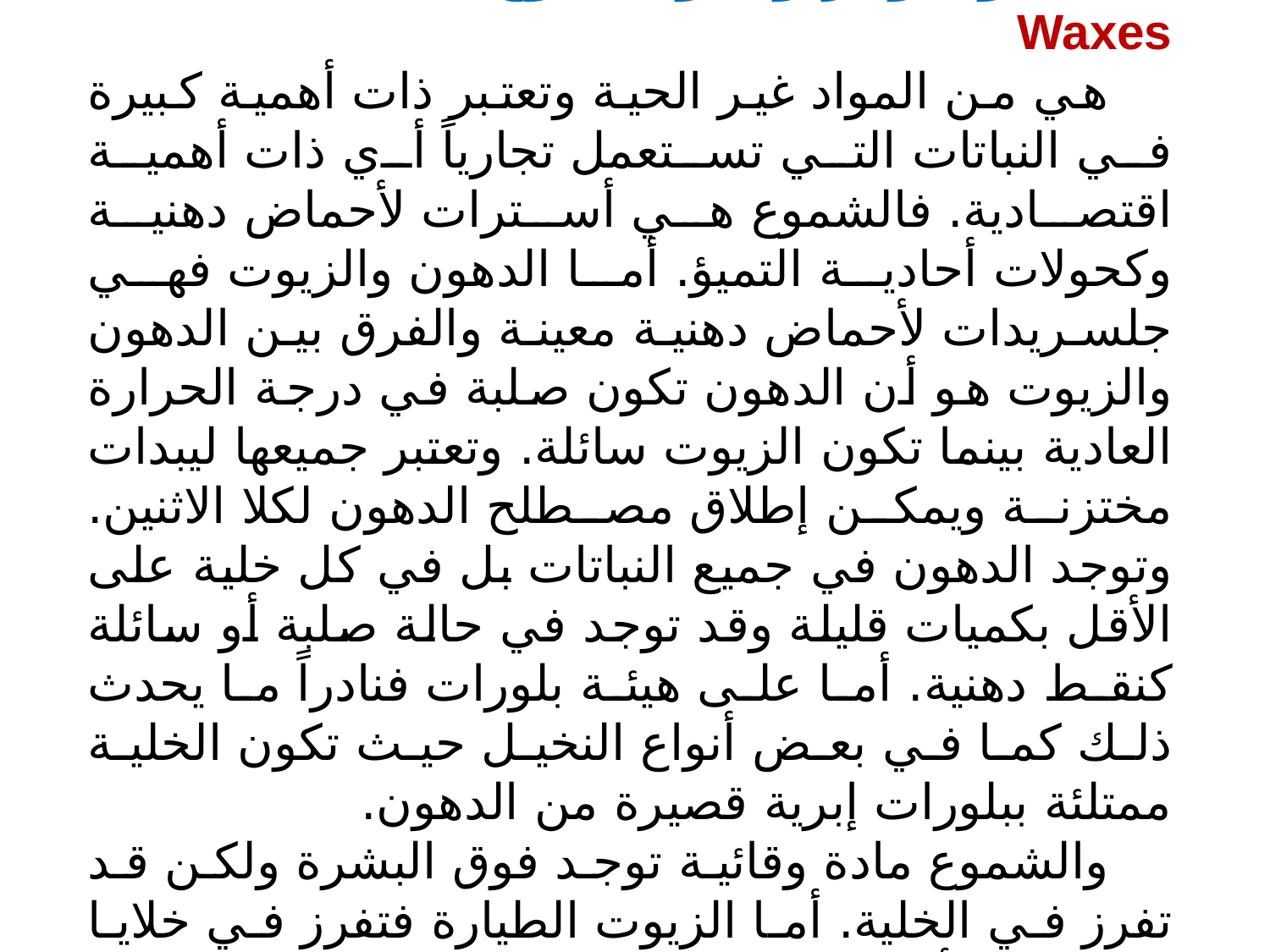

الدهون والزيوت والشموع Oils, Fats & Waxes
هي من المواد غير الحية وتعتبر ذات أهمية كبيرة في النباتات التي تستعمل تجارياً أي ذات أهمية اقتصادية. فالشموع هي أسترات لأحماض دهنية وكحولات أحادية التميؤ. أما الدهون والزيوت فهي جلسريدات لأحماض دهنية معينة والفرق بين الدهون والزيوت هو أن الدهون تكون صلبة في درجة الحرارة العادية بينما تكون الزيوت سائلة. وتعتبر جميعها ليبدات مختزنة ويمكن إطلاق مصطلح الدهون لكلا الاثنين. وتوجد الدهون في جميع النباتات بل في كل خلية على الأقل بكميات قليلة وقد توجد في حالة صلبة أو سائلة كنقط دهنية. أما على هيئة بلورات فنادراً ما يحدث ذلك كما في بعض أنواع النخيل حيث تكون الخلية ممتلئة ببلورات إبرية قصيرة من الدهون.
والشموع مادة وقائية توجد فوق البشرة ولكن قد تفرز في الخلية. أما الزيوت الطيارة فتفرز في خلايا متخصصة أو تفرز إلى تجاويف بين خلوية ويمكن الكشف عن الدهون بمعاملة الأنسجة النباتية في سودان 3 أو 4.